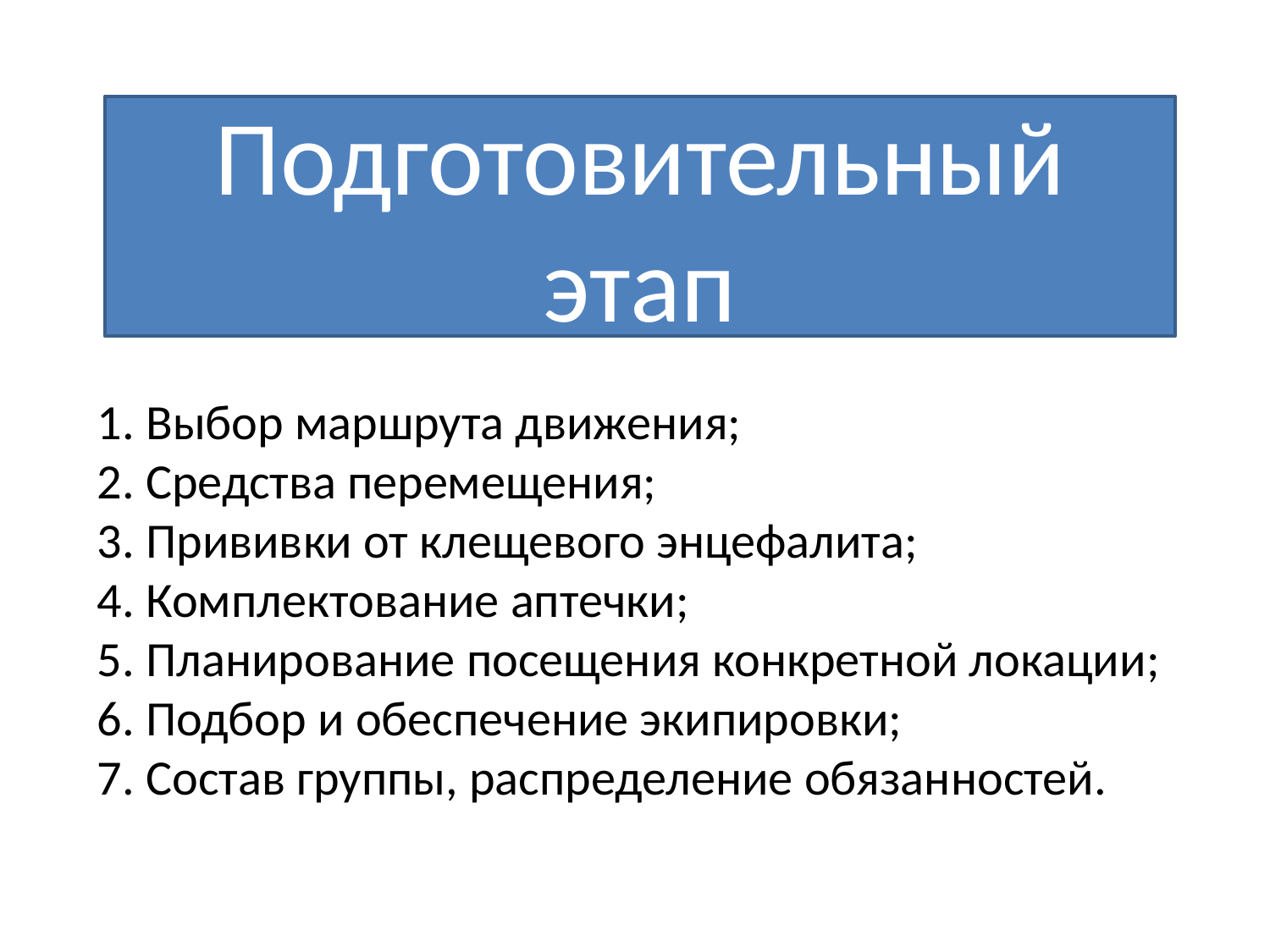

Подготовительный этап
1. Выбор маршрута движения;
2. Средства перемещения;
3. Прививки от клещевого энцефалита;
4. Комплектование аптечки;
5. Планирование посещения конкретной локации;
6. Подбор и обеспечение экипировки;
7. Состав группы, распределение обязанностей.